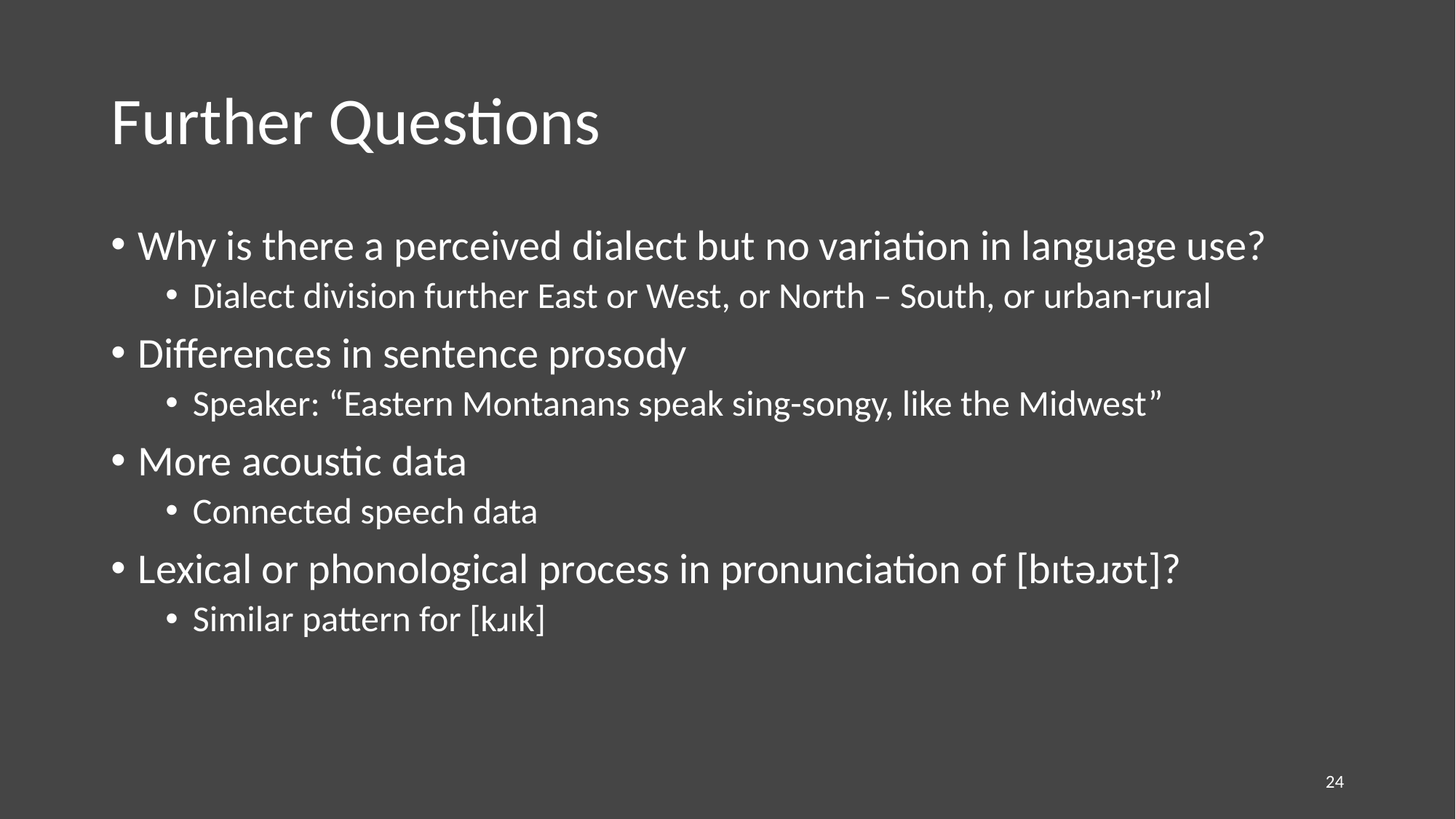

# Further Questions
Why is there a perceived dialect but no variation in language use?
Dialect division further East or West, or North – South, or urban-rural
Differences in sentence prosody
Speaker: “Eastern Montanans speak sing-songy, like the Midwest”
More acoustic data
Connected speech data
Lexical or phonological process in pronunciation of [bɪtəɹʊt]?
Similar pattern for [kɹɪk]
24